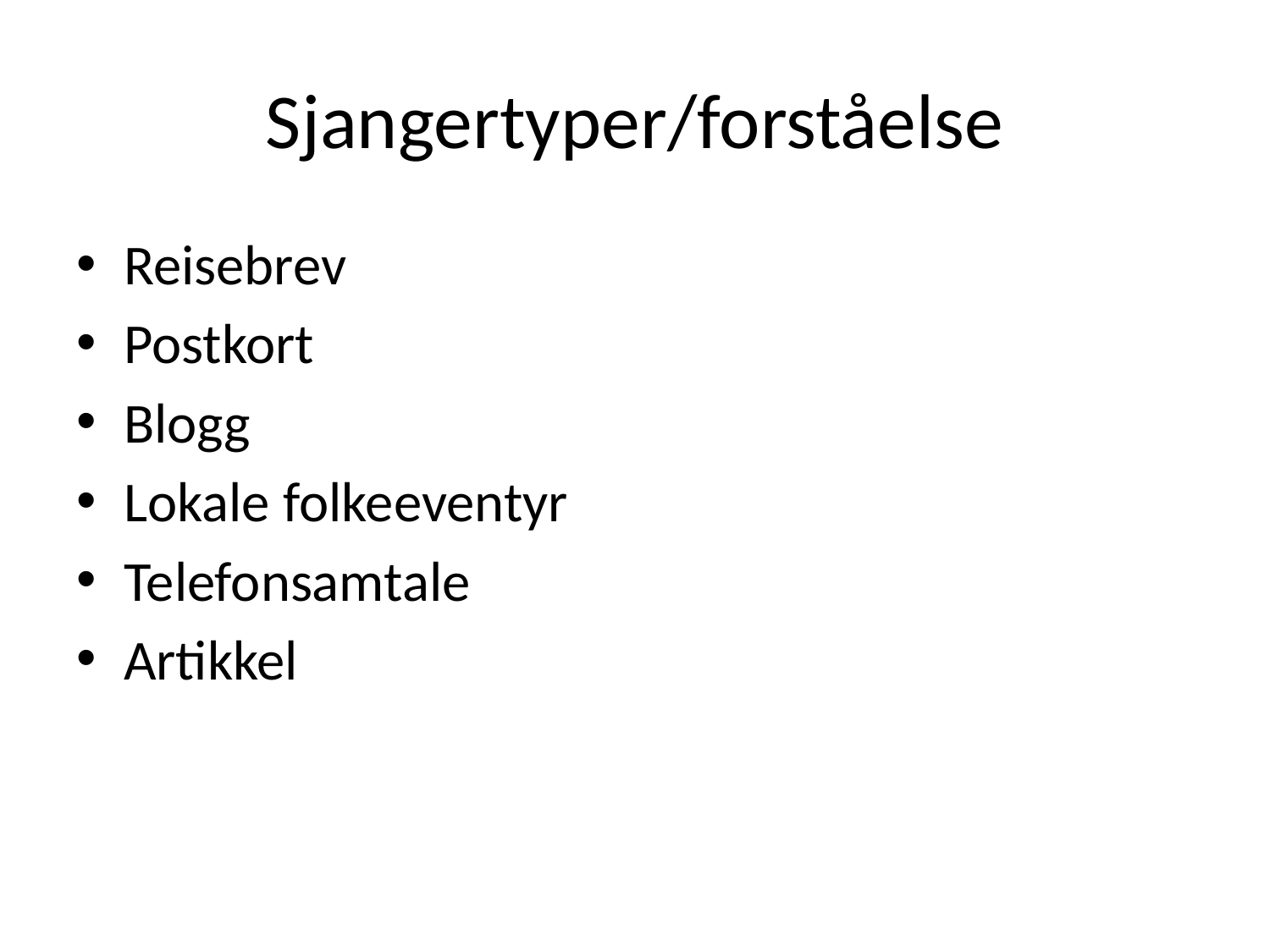

# Sjangertyper/forståelse
Reisebrev
Postkort
Blogg
Lokale folkeeventyr
Telefonsamtale
Artikkel